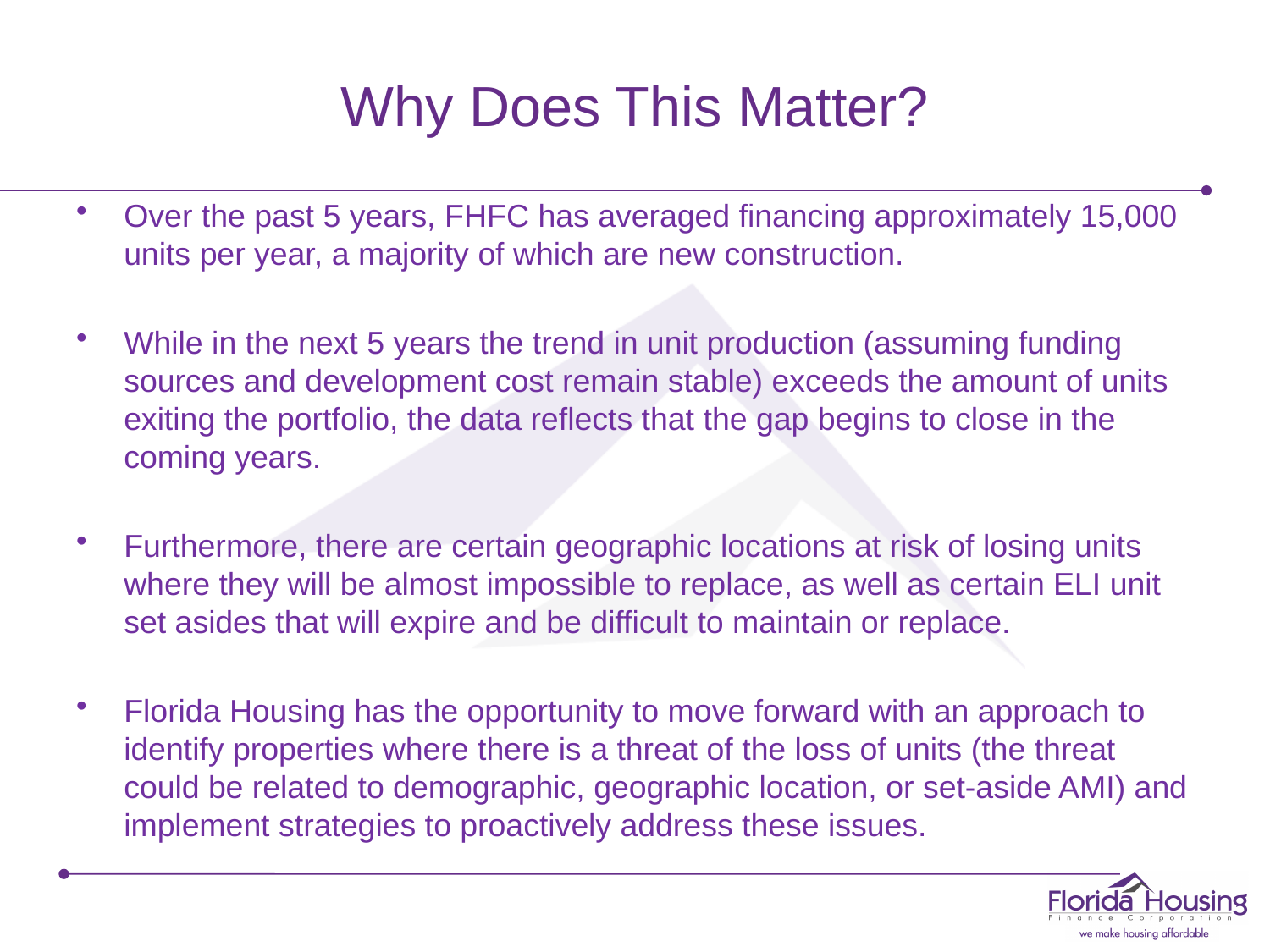

# Why Does This Matter?
Over the past 5 years, FHFC has averaged financing approximately 15,000 units per year, a majority of which are new construction.

While in the next 5 years the trend in unit production (assuming funding sources and development cost remain stable) exceeds the amount of units exiting the portfolio, the data reflects that the gap begins to close in the coming years.

Furthermore, there are certain geographic locations at risk of losing units where they will be almost impossible to replace, as well as certain ELI unit set asides that will expire and be difficult to maintain or replace.

Florida Housing has the opportunity to move forward with an approach to identify properties where there is a threat of the loss of units (the threat could be related to demographic, geographic location, or set-aside AMI) and implement strategies to proactively address these issues.